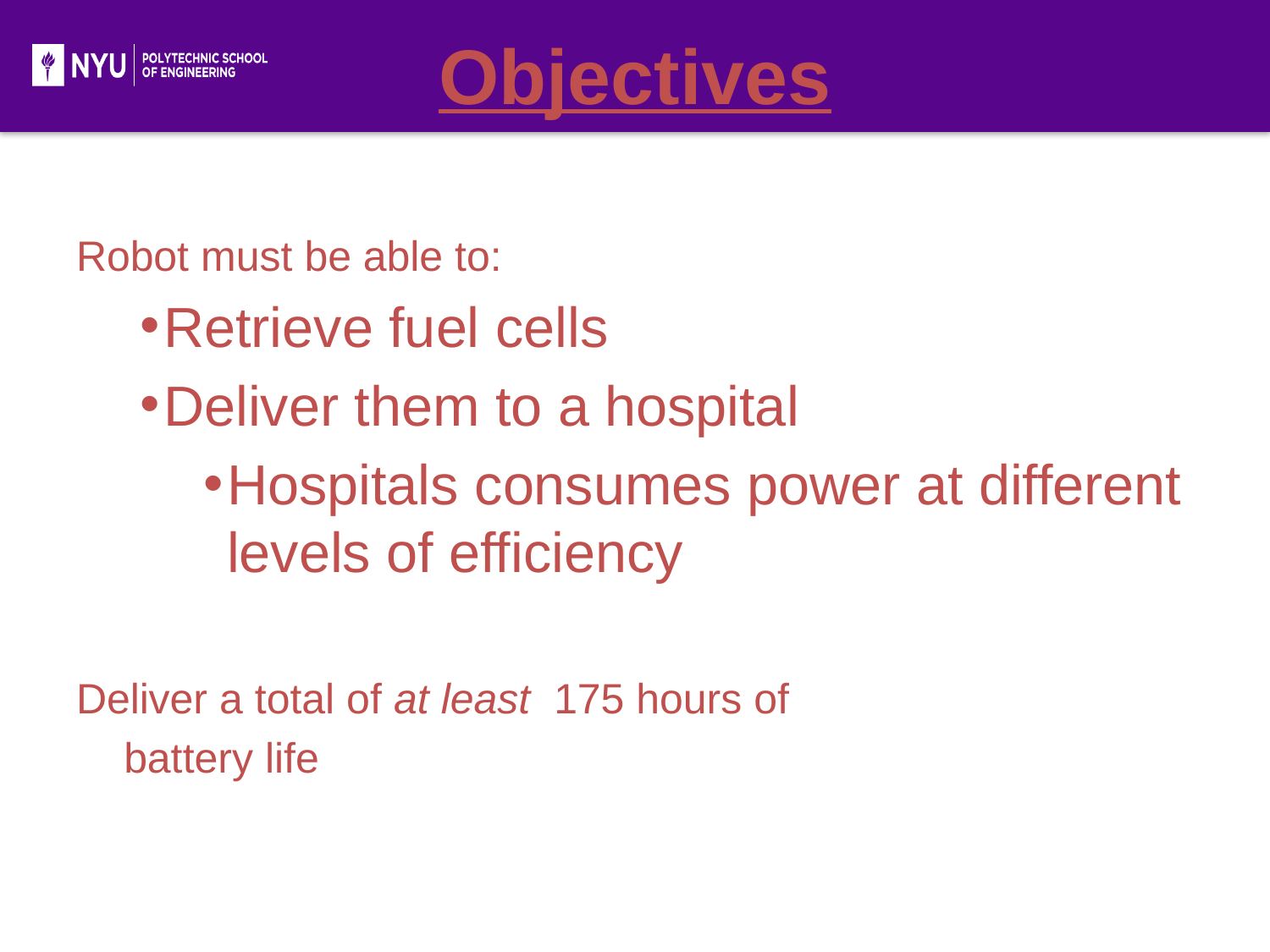

# Objectives
Robot must be able to:
Retrieve fuel cells
Deliver them to a hospital
Hospitals consumes power at different levels of efficiency

Deliver a total of at least  175 hours of
	battery life